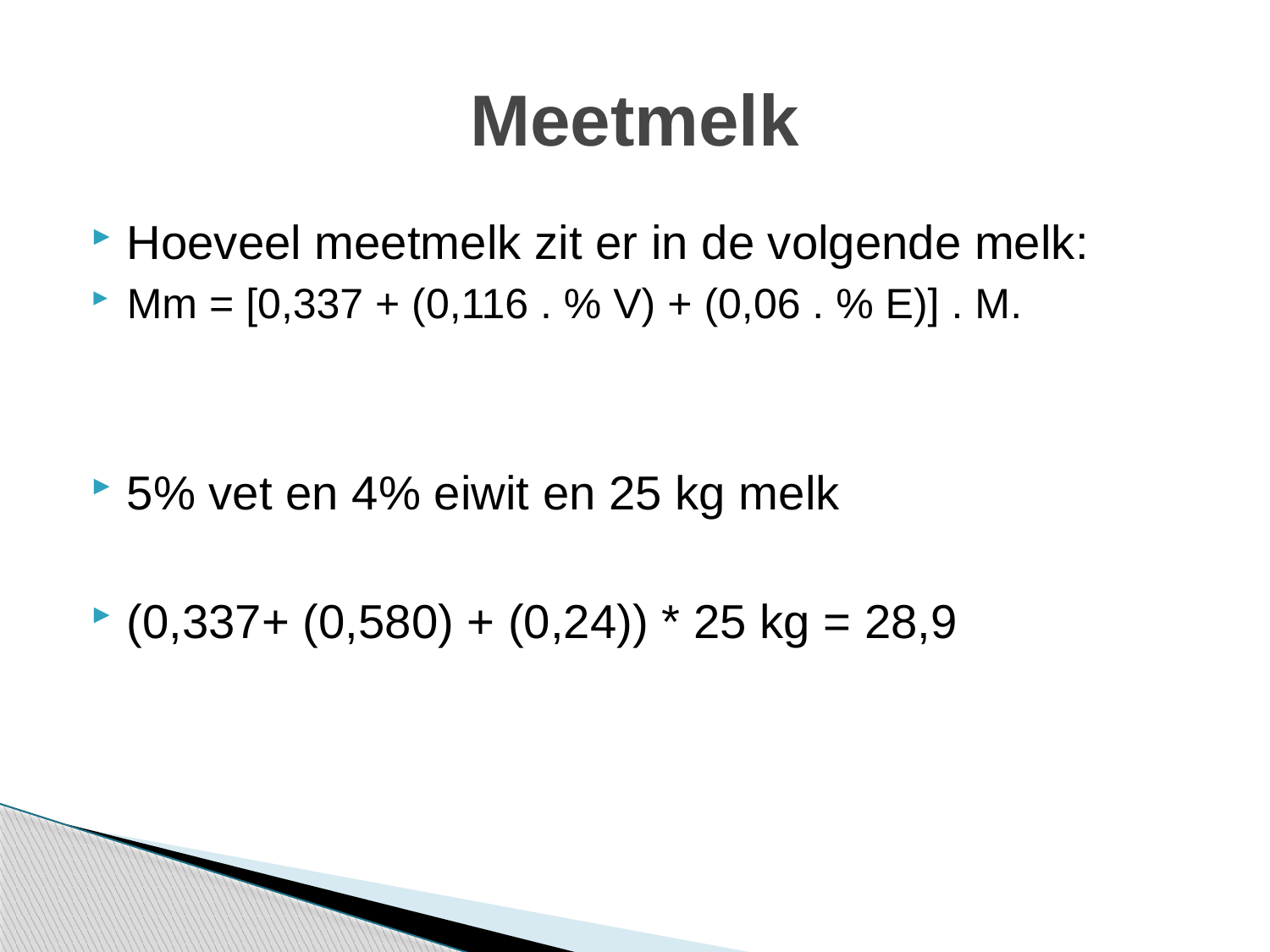

# Meetmelk
Hoeveel meetmelk zit er in de volgende melk:
Mm = [0,337 + (0,116 . % V) + (0,06 . % E)] . M.

5% vet en 4% eiwit en 25 kg melk

(0,337+ (0,580) + (0,24)) * 25 kg = 28,9